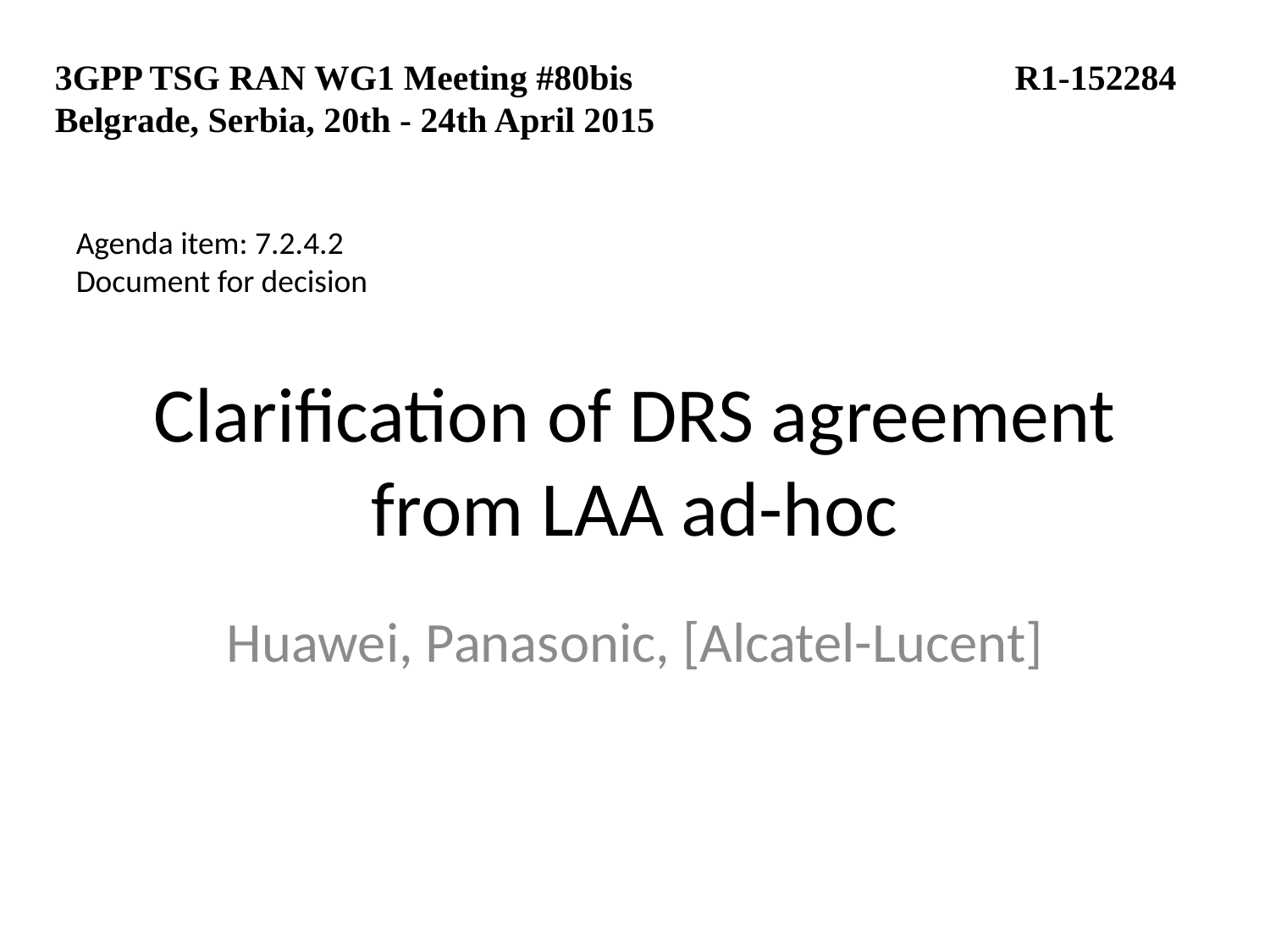

3GPP TSG RAN WG1 Meeting #80bis			        R1-152284
Belgrade, Serbia, 20th - 24th April 2015
Agenda item: 7.2.4.2
Document for decision
# Clarification of DRS agreement from LAA ad-hoc
Huawei, Panasonic, [Alcatel-Lucent]